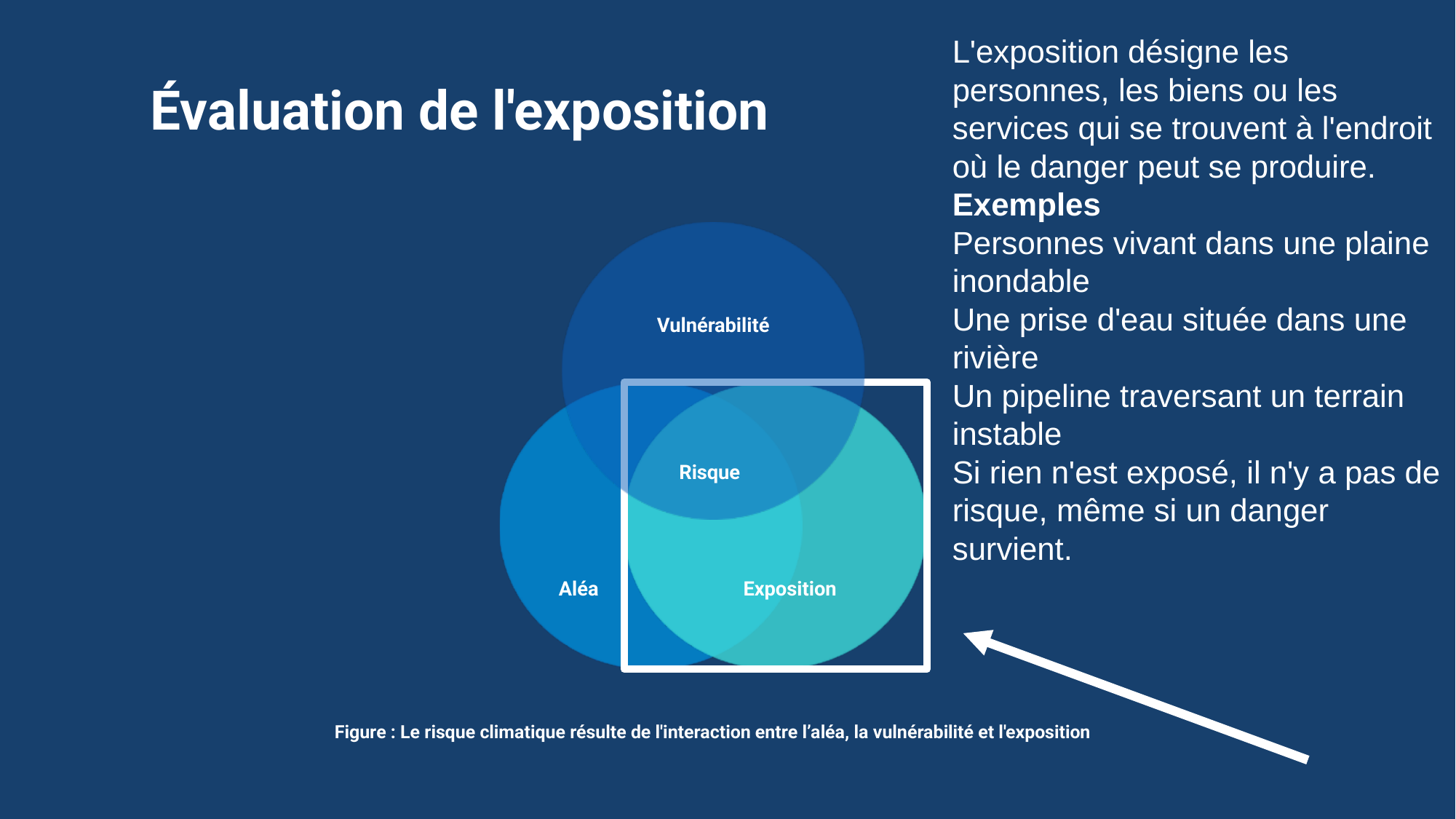

L'exposition désigne les personnes, les biens ou les services qui se trouvent à l'endroit où le danger peut se produire.
Exemples
Personnes vivant dans une plaine inondable
Une prise d'eau située dans une rivière
Un pipeline traversant un terrain instable
Si rien n'est exposé, il n'y a pas de risque, même si un danger survient.
Évaluation de l'exposition

Vulnérabilité

Risque
Aléa
Exposition
Figure : Le risque climatique résulte de l'interaction entre l’aléa, la vulnérabilité et l'exposition
19